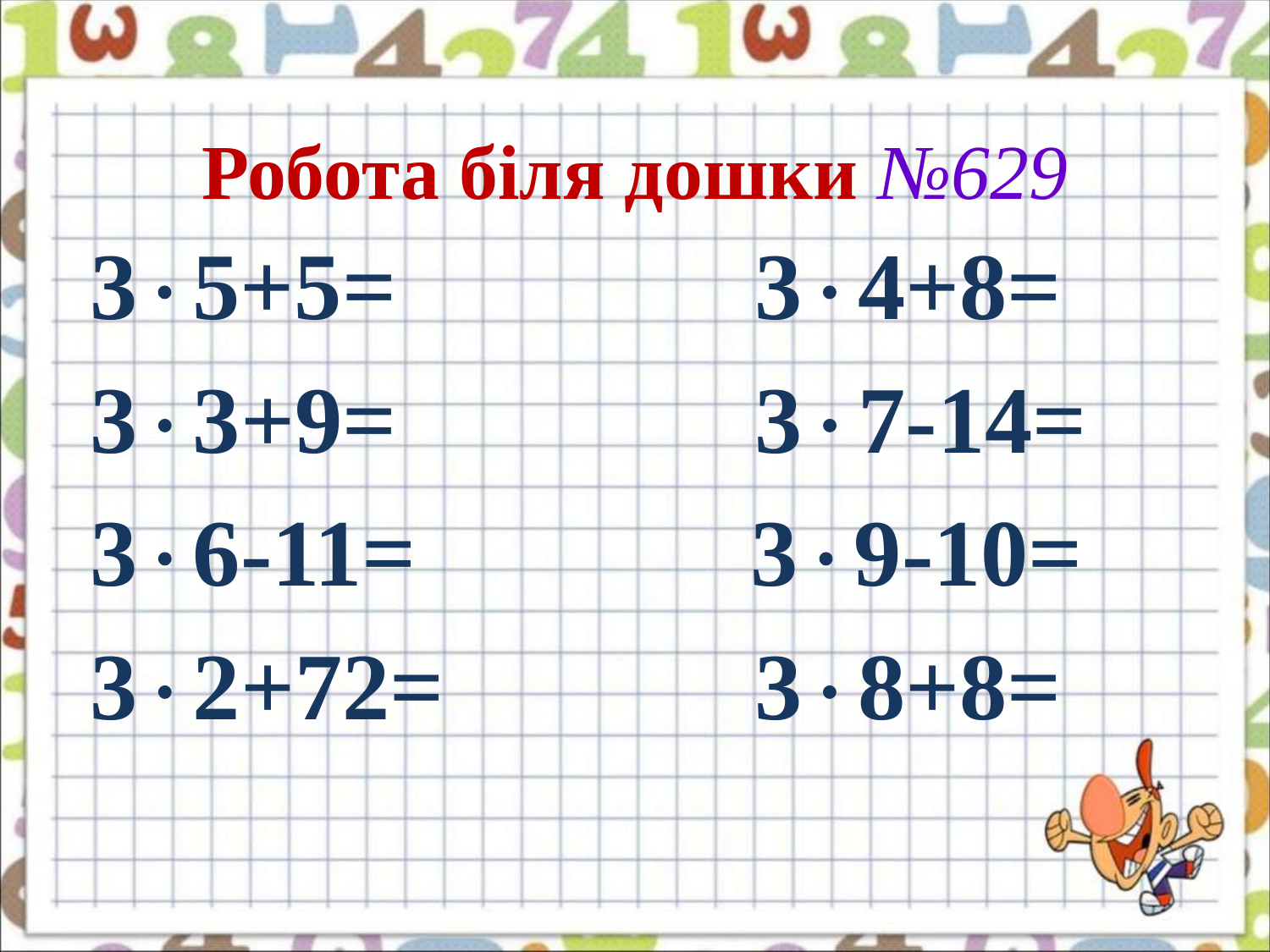

# Робота біля дошки №629
   3⋅5+5=               3⋅4+8=
  3⋅3+9=               3⋅7-14=
  3⋅6-11=              3⋅9-10=
  3⋅2+72=             3⋅8+8=